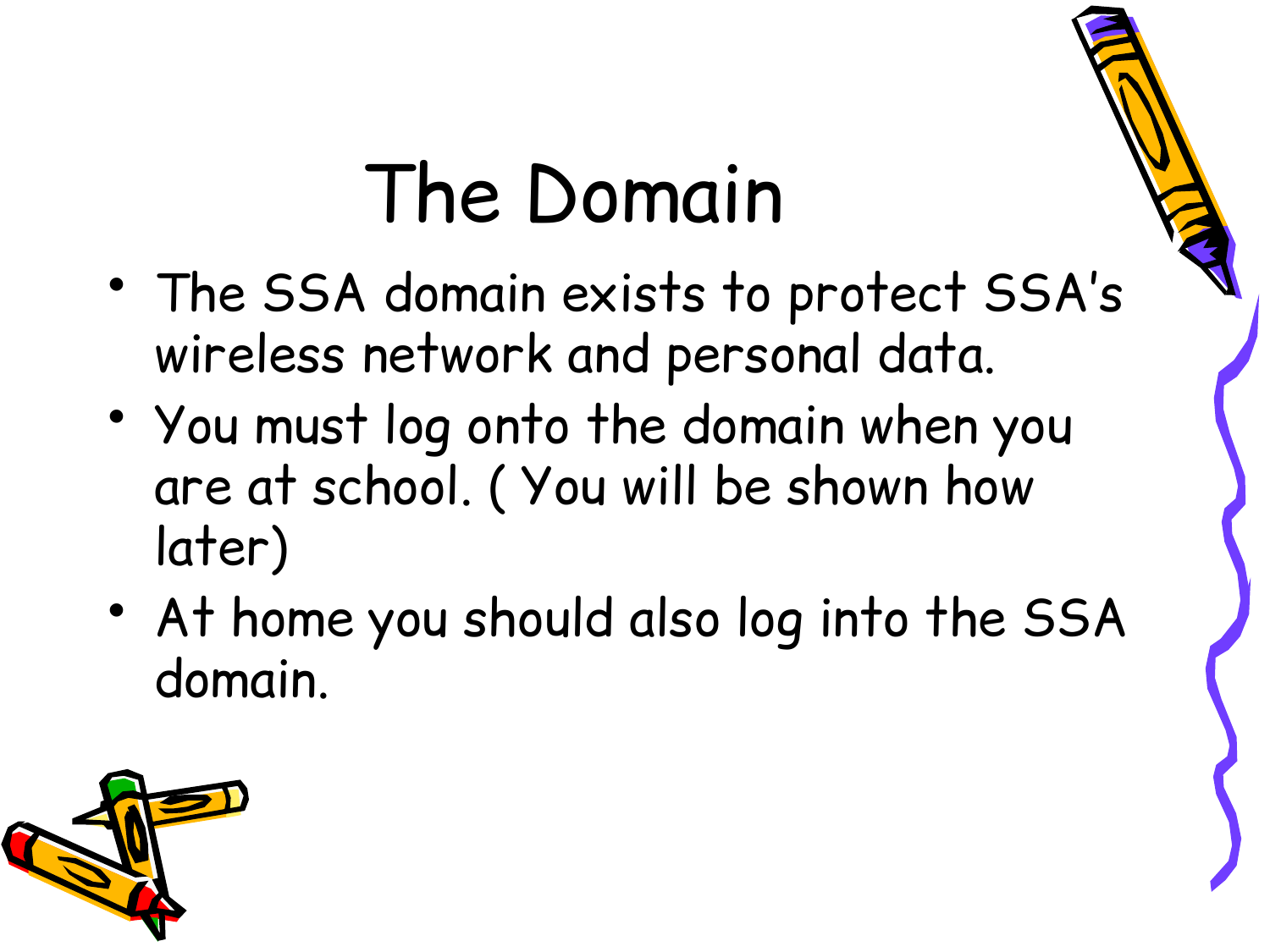

# The Domain
The SSA domain exists to protect SSA’s wireless network and personal data.
You must log onto the domain when you are at school. ( You will be shown how later)
At home you should also log into the SSA domain.